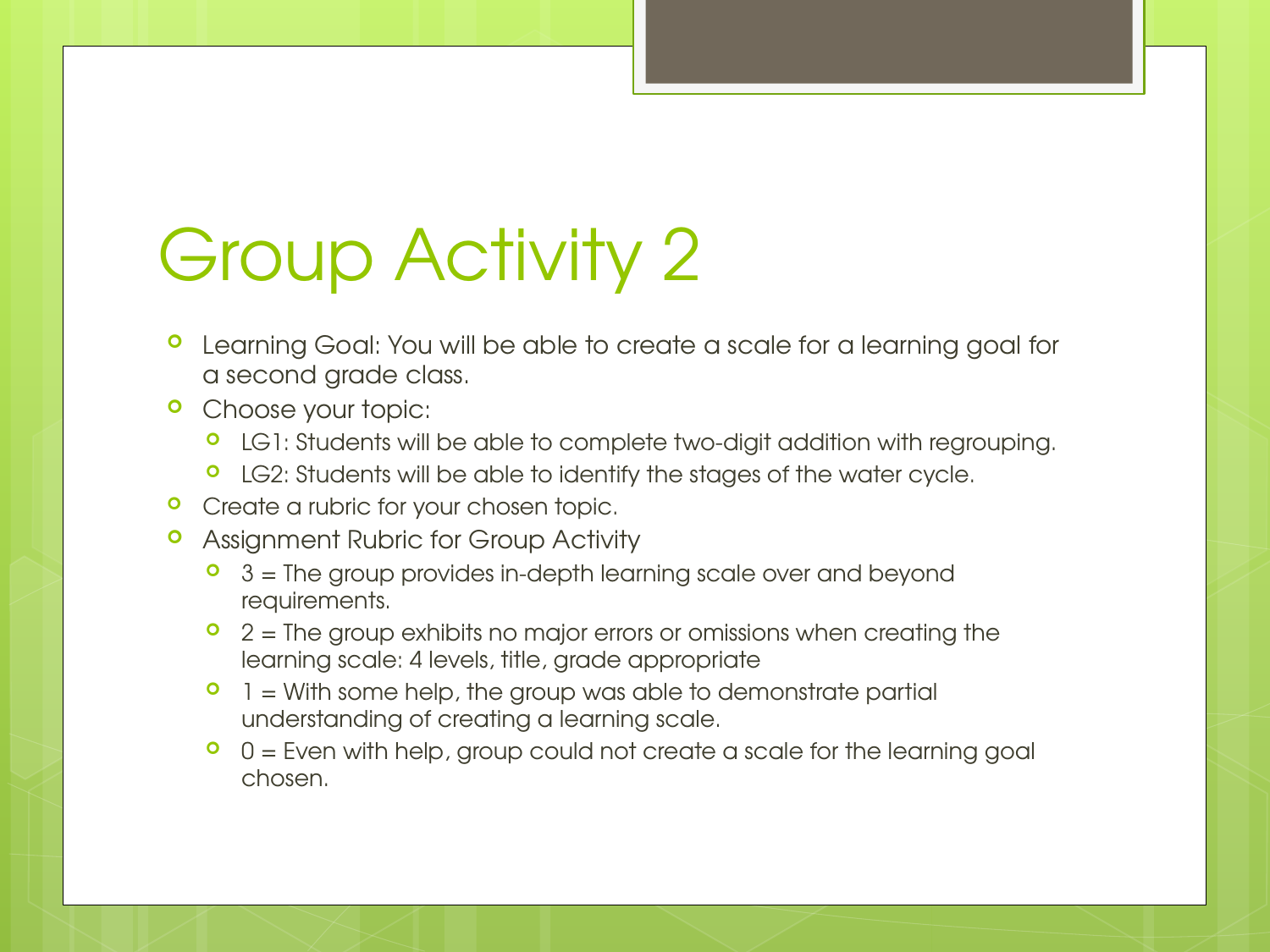

# Group Activity 2
Learning Goal: You will be able to create a scale for a learning goal for a second grade class.
Choose your topic:
LG1: Students will be able to complete two-digit addition with regrouping.
LG2: Students will be able to identify the stages of the water cycle.
Create a rubric for your chosen topic.
Assignment Rubric for Group Activity
3 = The group provides in-depth learning scale over and beyond requirements.
2 = The group exhibits no major errors or omissions when creating the learning scale: 4 levels, title, grade appropriate
1 = With some help, the group was able to demonstrate partial understanding of creating a learning scale.
0 = Even with help, group could not create a scale for the learning goal chosen.